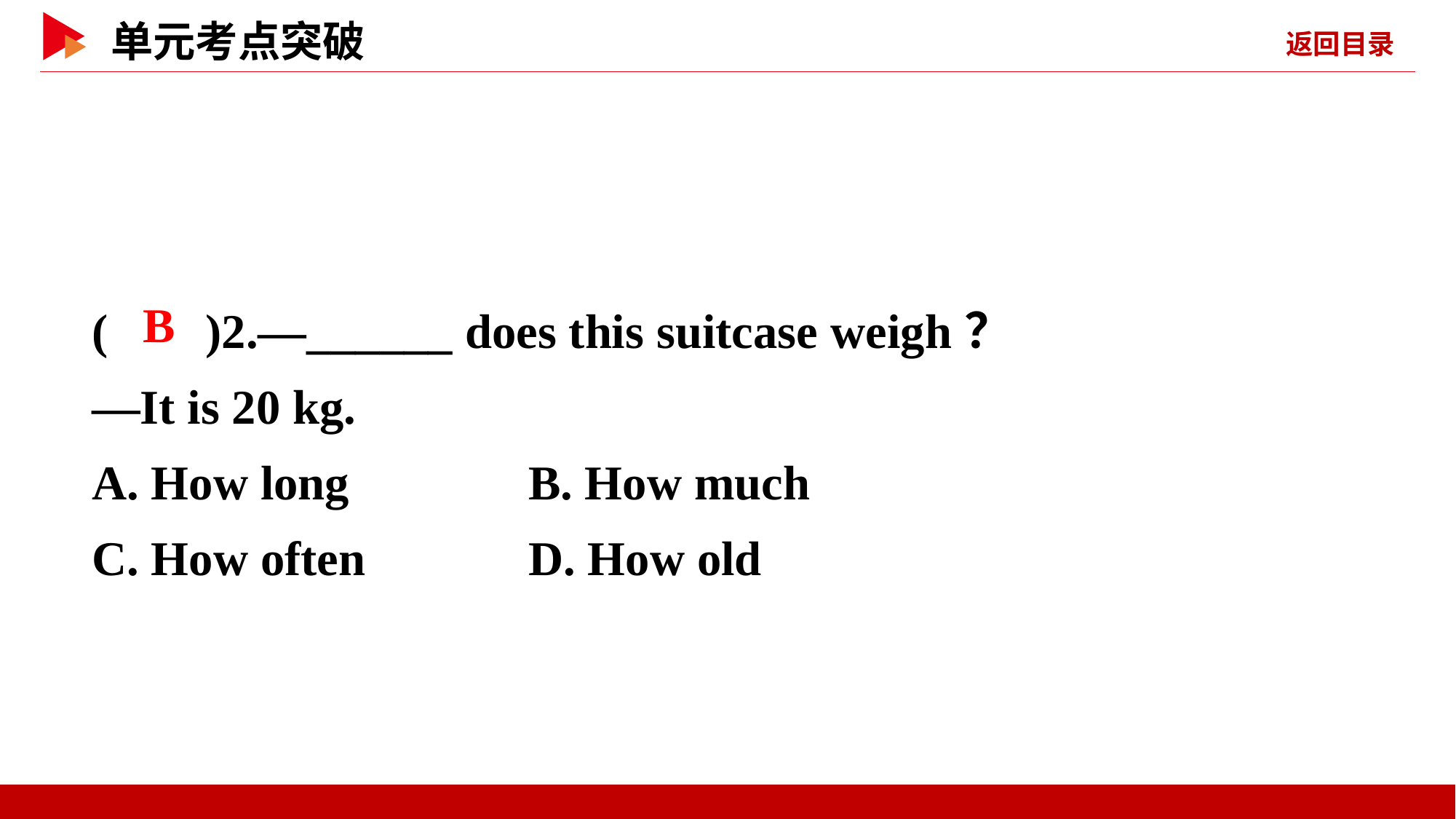

(        )2.—______ does this suitcase weigh？
—It is 20 kg.
A. How long		B. How much
C. How often		D. How old
   B